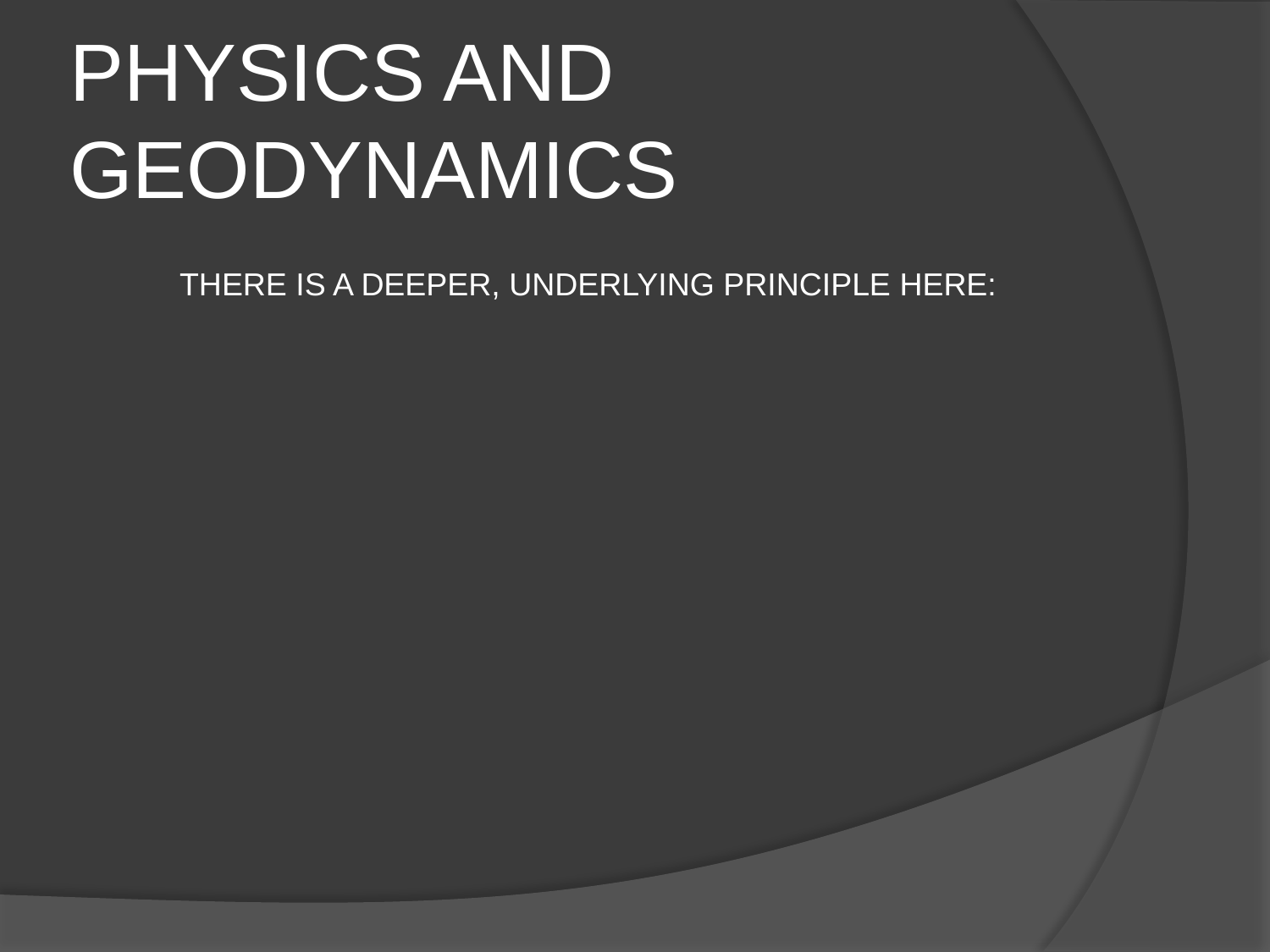

# PHYSICS AND GEODYNAMICS
THERE IS A DEEPER, UNDERLYING PRINCIPLE HERE: